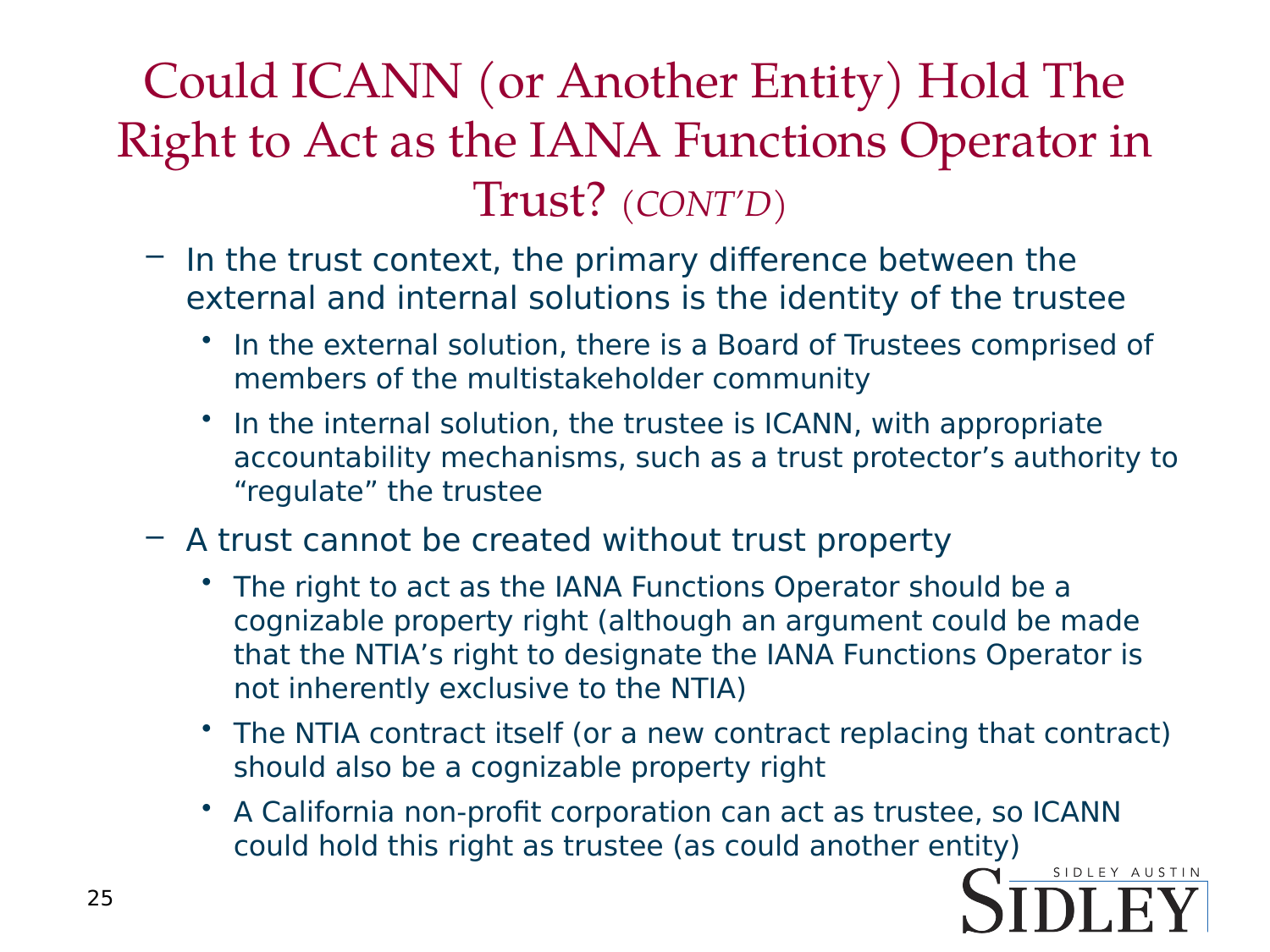

# Could ICANN (or Another Entity) Hold The Right to Act as the IANA Functions Operator in Trust? (CONT’D)
In the trust context, the primary difference between the external and internal solutions is the identity of the trustee
In the external solution, there is a Board of Trustees comprised of members of the multistakeholder community
In the internal solution, the trustee is ICANN, with appropriate accountability mechanisms, such as a trust protector’s authority to “regulate” the trustee
A trust cannot be created without trust property
The right to act as the IANA Functions Operator should be a cognizable property right (although an argument could be made that the NTIA’s right to designate the IANA Functions Operator is not inherently exclusive to the NTIA)
The NTIA contract itself (or a new contract replacing that contract) should also be a cognizable property right
A California non-profit corporation can act as trustee, so ICANN could hold this right as trustee (as could another entity)

25